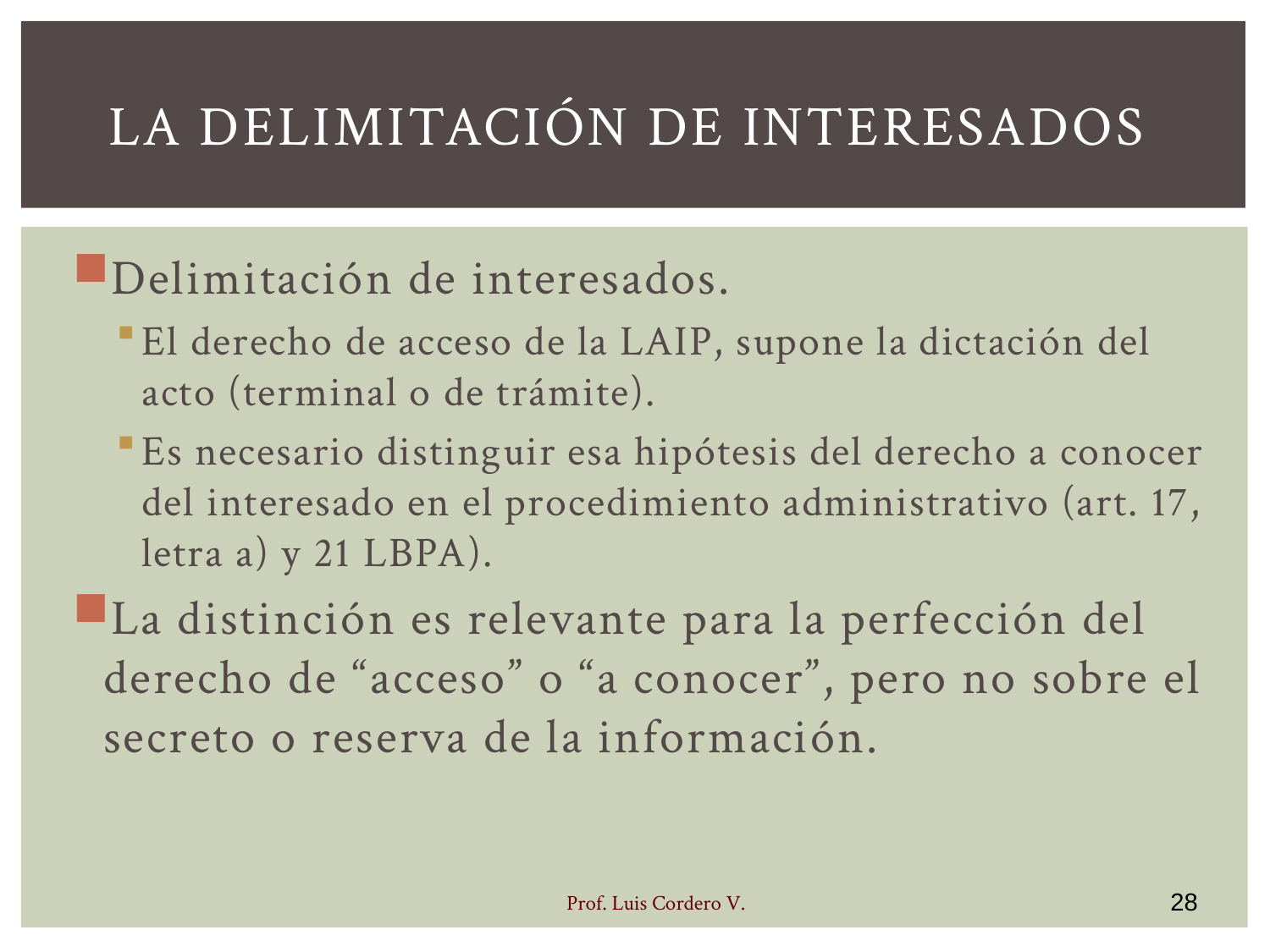

# La delimitación de interesados
Delimitación de interesados.
El derecho de acceso de la LAIP, supone la dictación del acto (terminal o de trámite).
Es necesario distinguir esa hipótesis del derecho a conocer del interesado en el procedimiento administrativo (art. 17, letra a) y 21 LBPA).
La distinción es relevante para la perfección del derecho de “acceso” o “a conocer”, pero no sobre el secreto o reserva de la información.
28
Prof. Luis Cordero V.